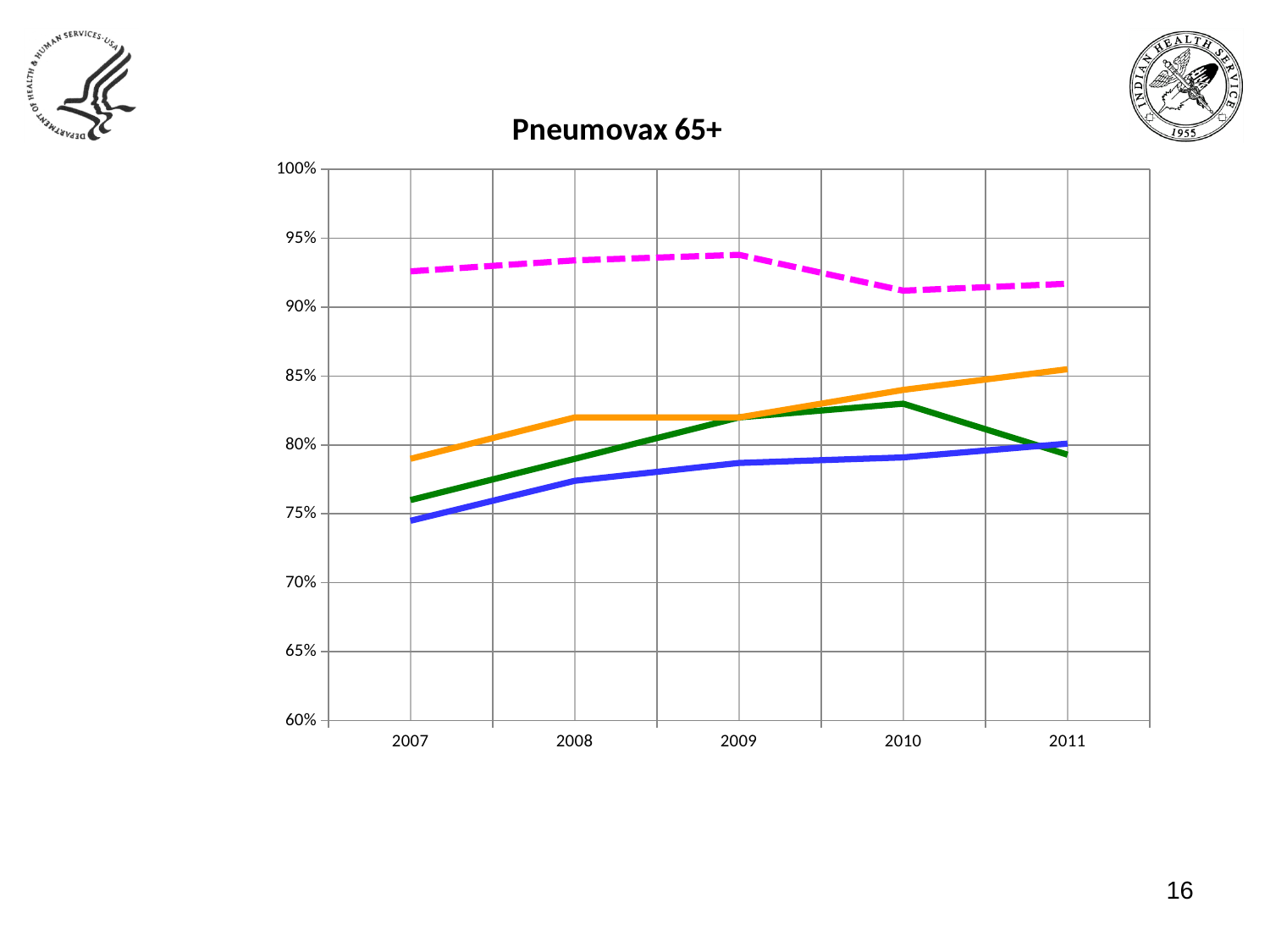

### Chart: Pneumovax 65+

| Category | National Target | National Average | Service Unit Only | Portland Area Average |
|---|---|---|---|---|
| 2007 | 0.76 | 0.79 | 0.926 | 0.745 |
| 2008 | 0.79 | 0.82 | 0.934 | 0.774 |
| 2009 | 0.82 | 0.82 | 0.938 | 0.787 |
| 2010 | 0.83 | 0.84 | 0.912 | 0.791 |
| 2011 | 0.793 | 0.855 | 0.917 | 0.801 |
16